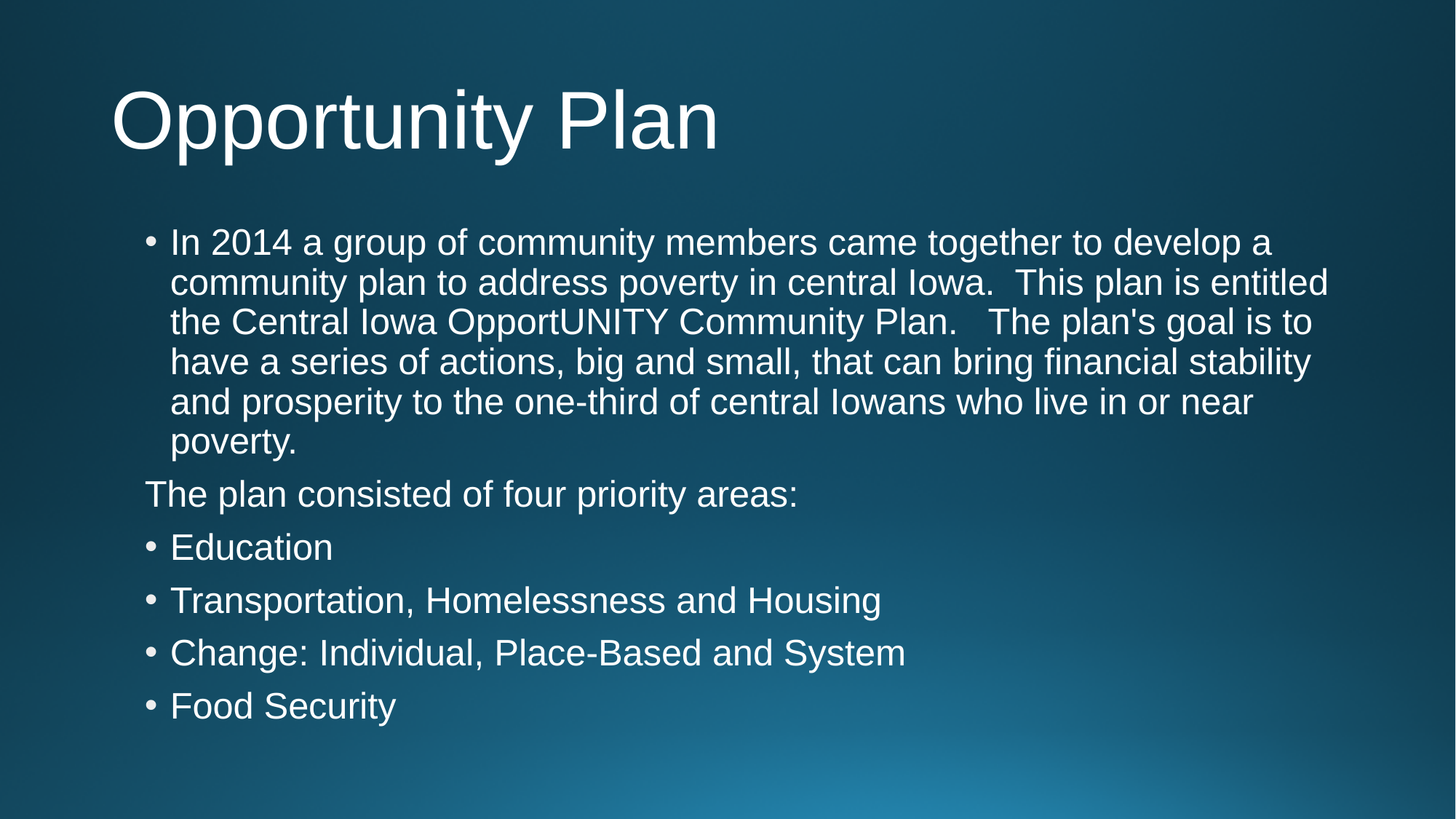

# Opportunity Plan
In 2014 a group of community members came together to develop a community plan to address poverty in central Iowa.  This plan is entitled the Central Iowa OpportUNITY Community Plan.   The plan's goal is to have a series of actions, big and small, that can bring financial stability and prosperity to the one-third of central Iowans who live in or near poverty.
The plan consisted of four priority areas:
Education
Transportation, Homelessness and Housing
Change: Individual, Place-Based and System
Food Security